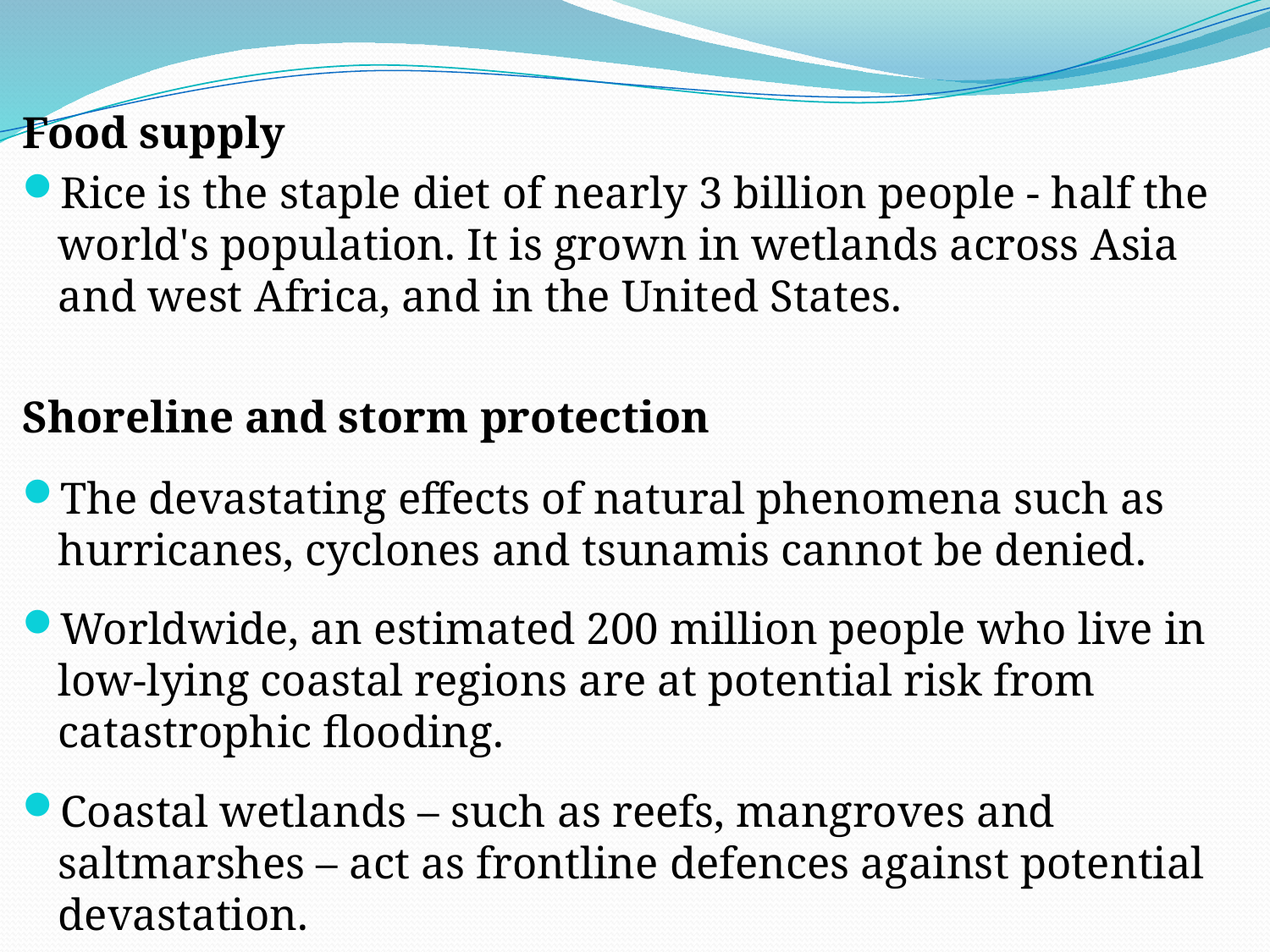

Food supply
Rice is the staple diet of nearly 3 billion people - half the world's population. It is grown in wetlands across Asia and west Africa, and in the United States.

Shoreline and storm protection

The devastating effects of natural phenomena such as hurricanes, cyclones and tsunamis cannot be denied.

Worldwide, an estimated 200 million people who live in low-lying coastal regions are at potential risk from catastrophic flooding.

Coastal wetlands – such as reefs, mangroves and saltmarshes – act as frontline defences against potential devastation.